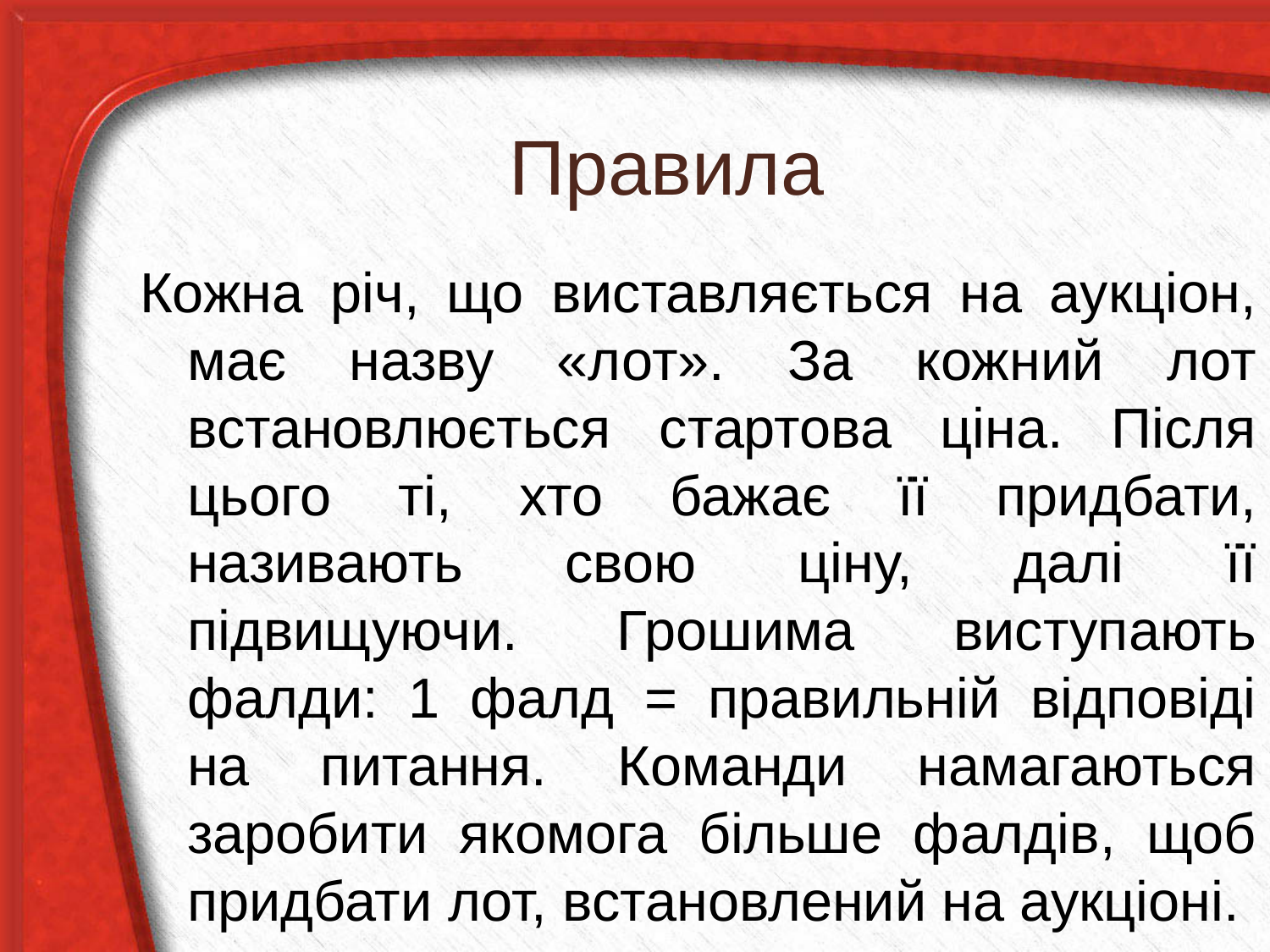

# Правила
Кожна річ, що виставляється на аукціон, має назву «лот». За кожний лот встановлюється стартова ціна. Після цього ті, хто бажає її придбати, називають свою ціну, далі її підвищуючи. Грошима виступають фалди: 1 фалд = правильній відповіді на питання. Команди намагаються заробити якомога більше фалдів, щоб придбати лот, встановлений на аукціоні.
Але перш, ніж торгуватися за книгу, давайте заробимо грошей. Відповідає та команда, капітан якої першим підняв руку.